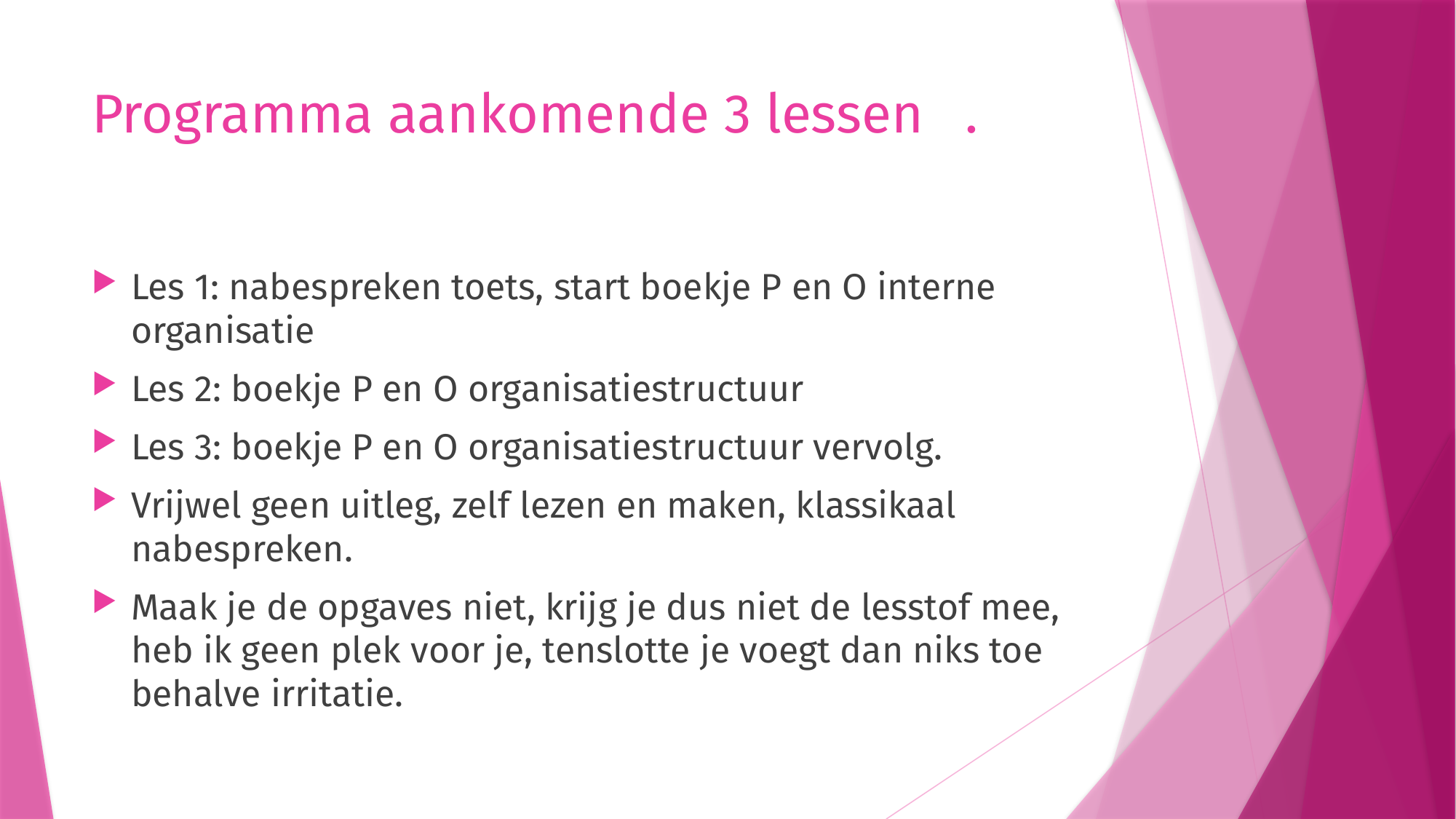

# Programma aankomende 3 lessen	.
Les 1: nabespreken toets, start boekje P en O interne organisatie
Les 2: boekje P en O organisatiestructuur
Les 3: boekje P en O organisatiestructuur vervolg.
Vrijwel geen uitleg, zelf lezen en maken, klassikaal nabespreken.
Maak je de opgaves niet, krijg je dus niet de lesstof mee, heb ik geen plek voor je, tenslotte je voegt dan niks toe behalve irritatie.